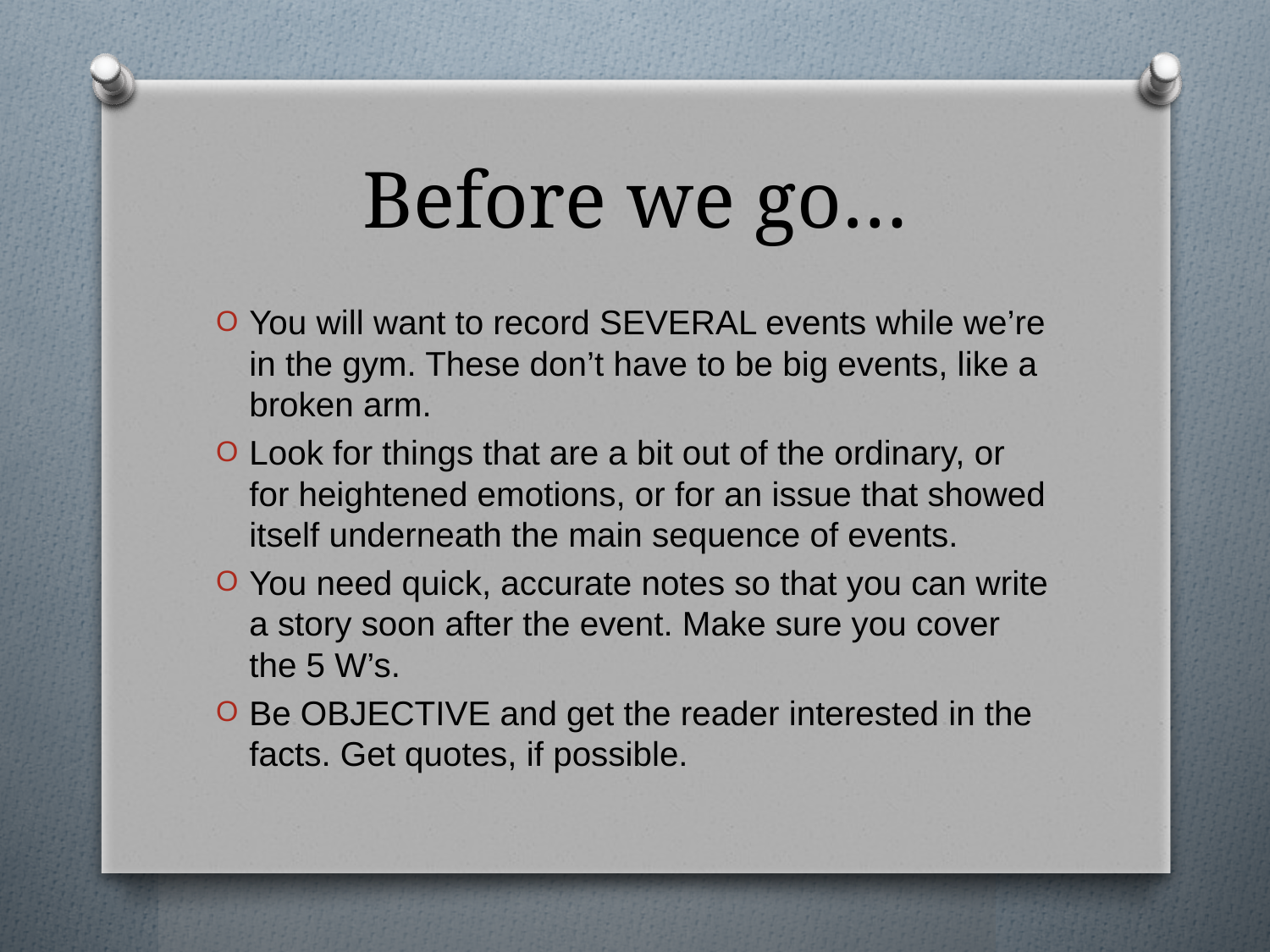

# Before we go…
You will want to record SEVERAL events while we’re in the gym. These don’t have to be big events, like a broken arm.
Look for things that are a bit out of the ordinary, or for heightened emotions, or for an issue that showed itself underneath the main sequence of events.
You need quick, accurate notes so that you can write a story soon after the event. Make sure you cover the 5 W’s.
Be OBJECTIVE and get the reader interested in the facts. Get quotes, if possible.